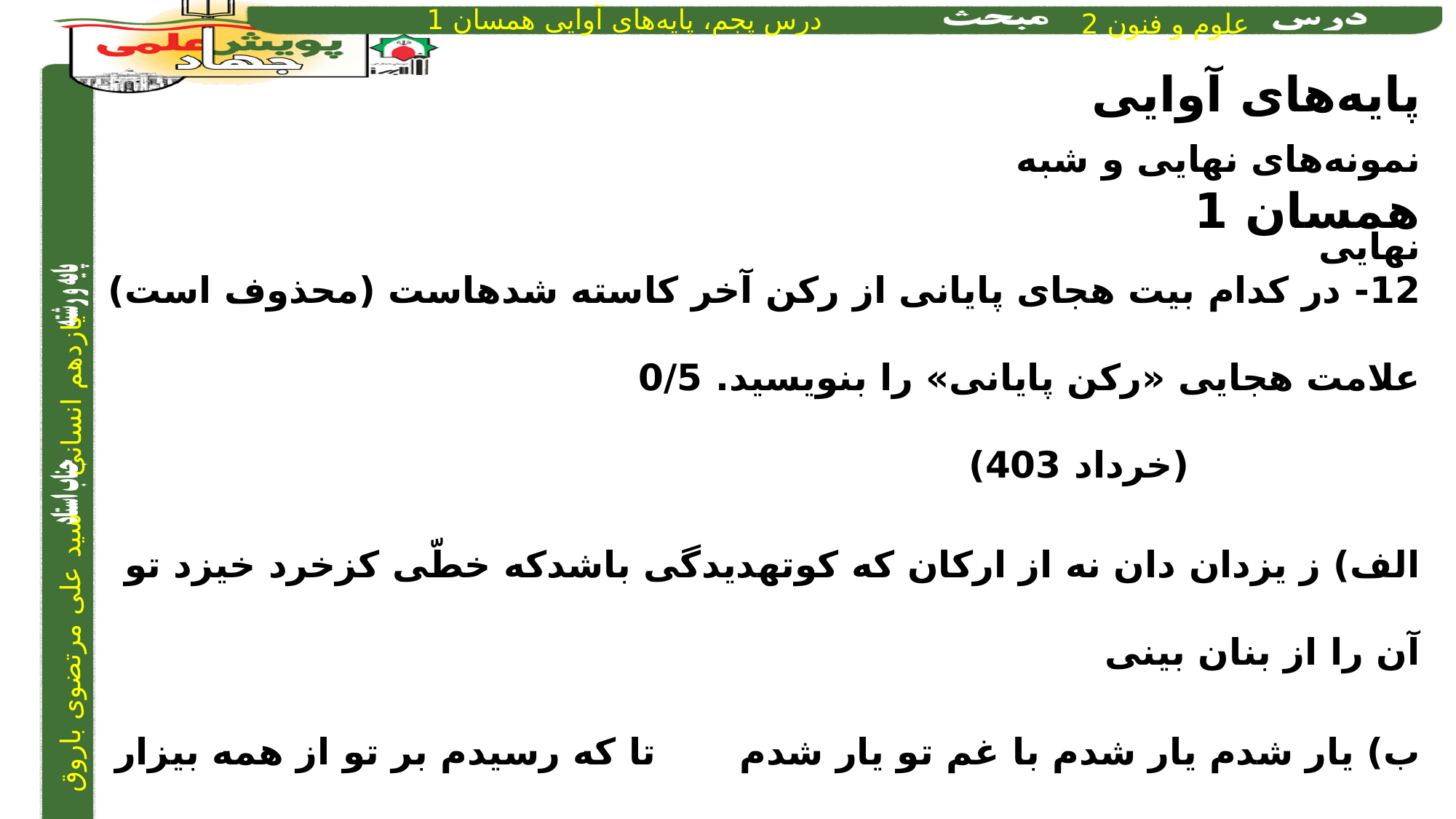

پایه‌های آوایی همسان 1
نمونه‌های نهایی و شبه نهایی
12- در کدام بیت هجای پایانی از رکن آخر کاسته شده­است (محذوف است) علامت هجایی «رکن پایانی» را بنویسید. 0/5  								 (خرداد 403)
الف) ز یزدان دان نه از ارکان که کوته­دیدگی باشد	که خطّی کزخرد خیزد تو آن را از بنان بینی
ب) یار شدم یار شدم با غم تو یار شدم		تا که رسیدم بر تو از همه بیزار شدم
ج) گر تمنّای تو از خاطر ناشاد رود			داغ عشق تو گلی نیست که از یاد رود